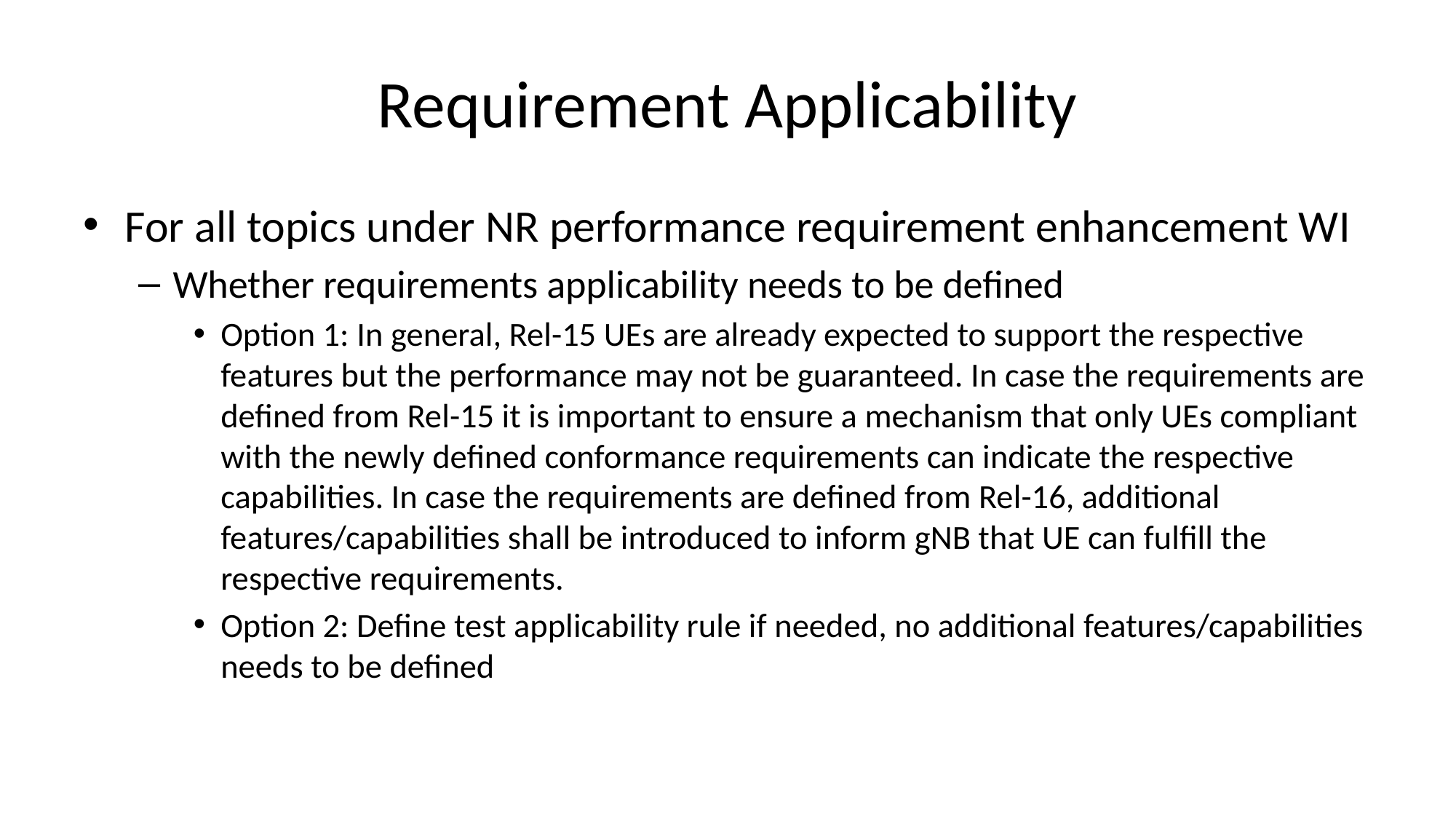

# Requirement Applicability
For all topics under NR performance requirement enhancement WI
Whether requirements applicability needs to be defined
Option 1: In general, Rel-15 UEs are already expected to support the respective features but the performance may not be guaranteed. In case the requirements are defined from Rel-15 it is important to ensure a mechanism that only UEs compliant with the newly defined conformance requirements can indicate the respective capabilities. In case the requirements are defined from Rel-16, additional features/capabilities shall be introduced to inform gNB that UE can fulfill the respective requirements.
Option 2: Define test applicability rule if needed, no additional features/capabilities needs to be defined